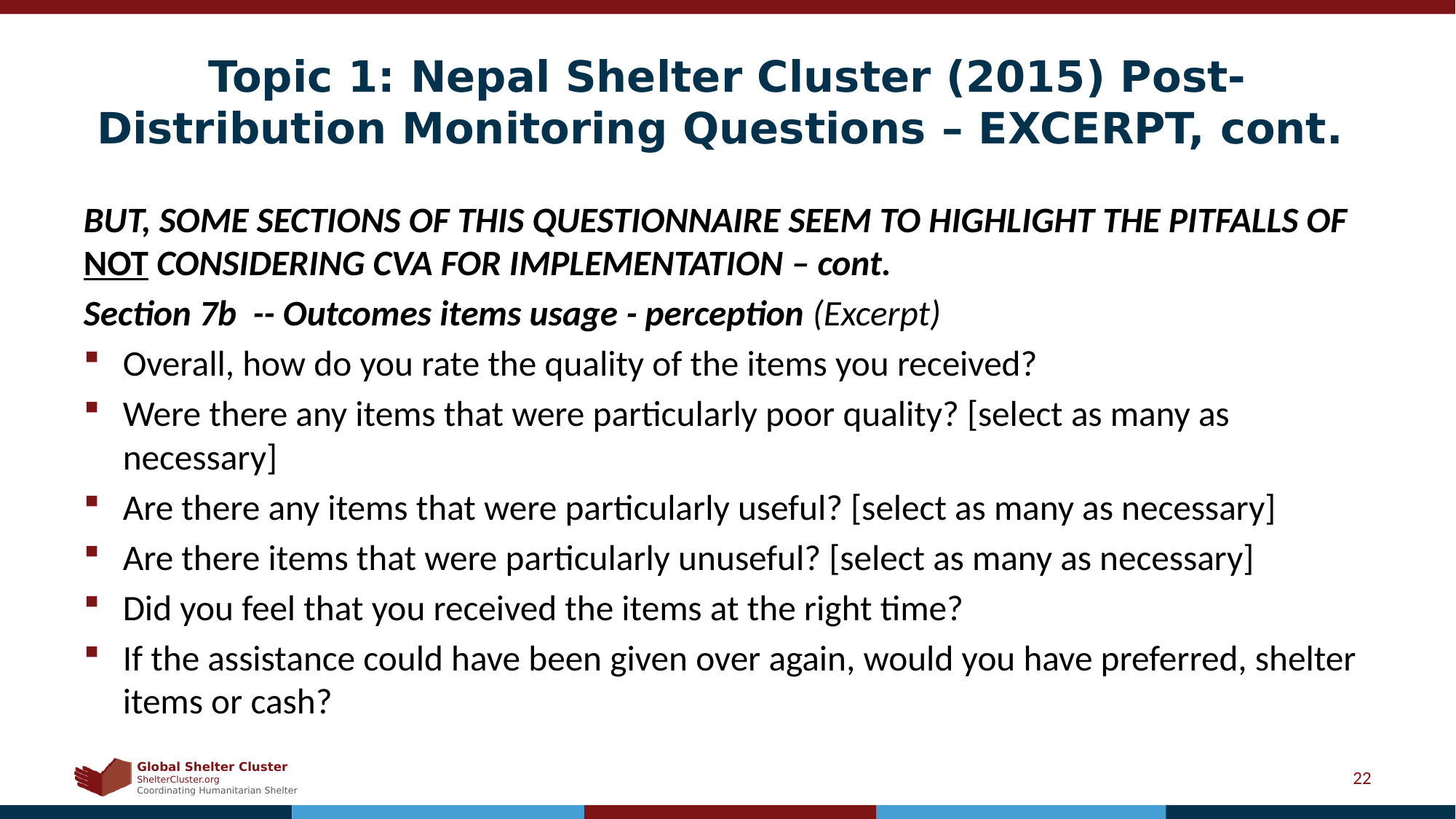

# Topic 1: Nepal Shelter Cluster (2015) Post-Distribution Monitoring Questions – EXCERPT, cont.
BUT, SOME SECTIONS OF THIS QUESTIONNAIRE SEEM TO HIGHLIGHT THE PITFALLS OF NOT CONSIDERING CVA FOR IMPLEMENTATION – cont.
Section 7b  -- Outcomes items usage - perception (Excerpt)
Overall, how do you rate the quality of the items you received?
Were there any items that were particularly poor quality? [select as many as necessary]
Are there any items that were particularly useful? [select as many as necessary]
Are there items that were particularly unuseful? [select as many as necessary]
Did you feel that you received the items at the right time?
If the assistance could have been given over again, would you have preferred, shelter items or cash?
22